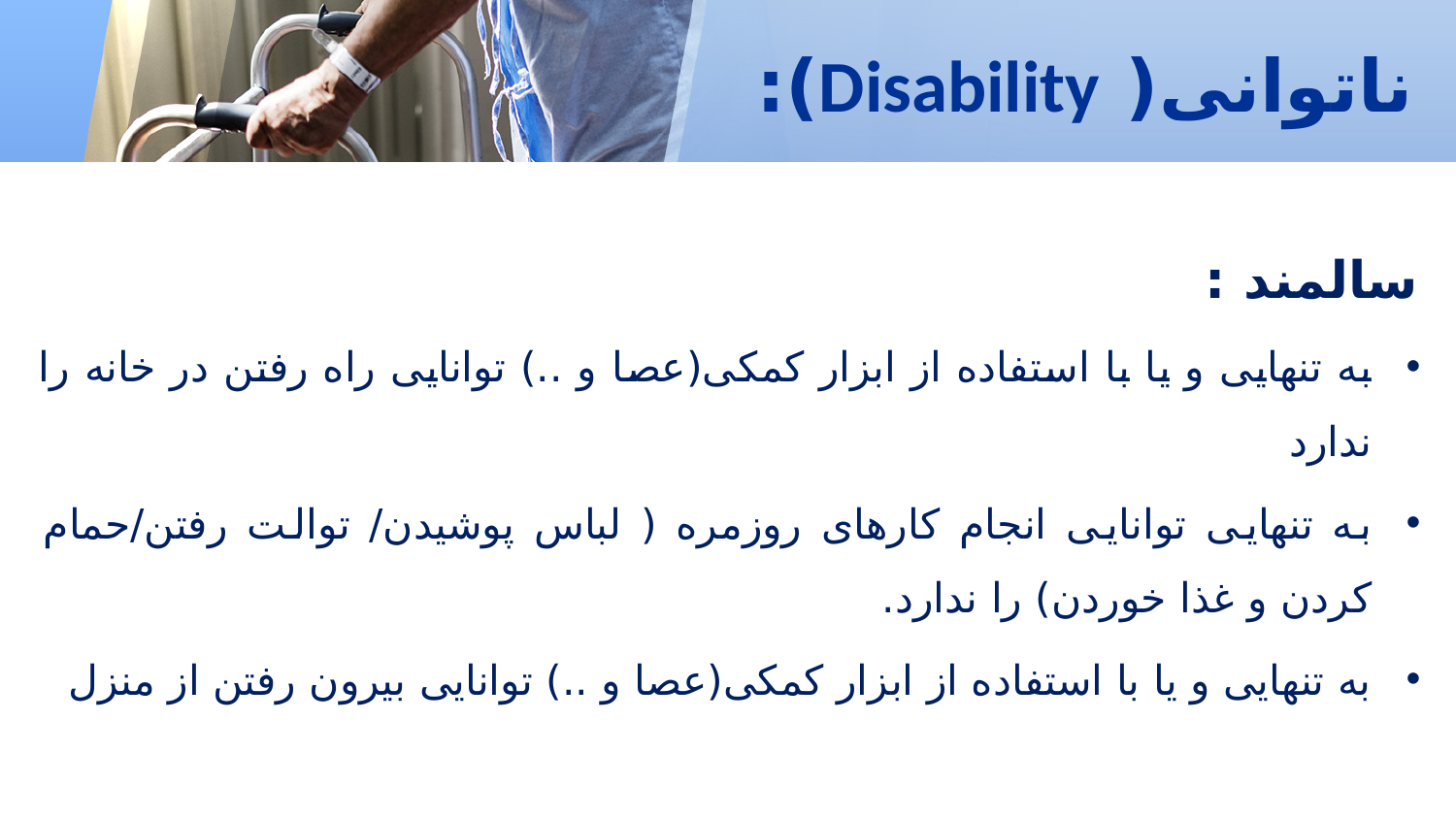

# ناتوانی( Disability):
سالمند :
به تنهایی و یا با استفاده از ابزار کمکی(عصا و ..) توانایی راه رفتن در خانه را ندارد
به تنهایی توانایی انجام کارهای روزمره ( لباس پوشیدن/ توالت رفتن/حمام کردن و غذا خوردن) را ندارد.
به تنهایی و یا با استفاده از ابزار کمکی(عصا و ..) توانایی بیرون رفتن از منزل